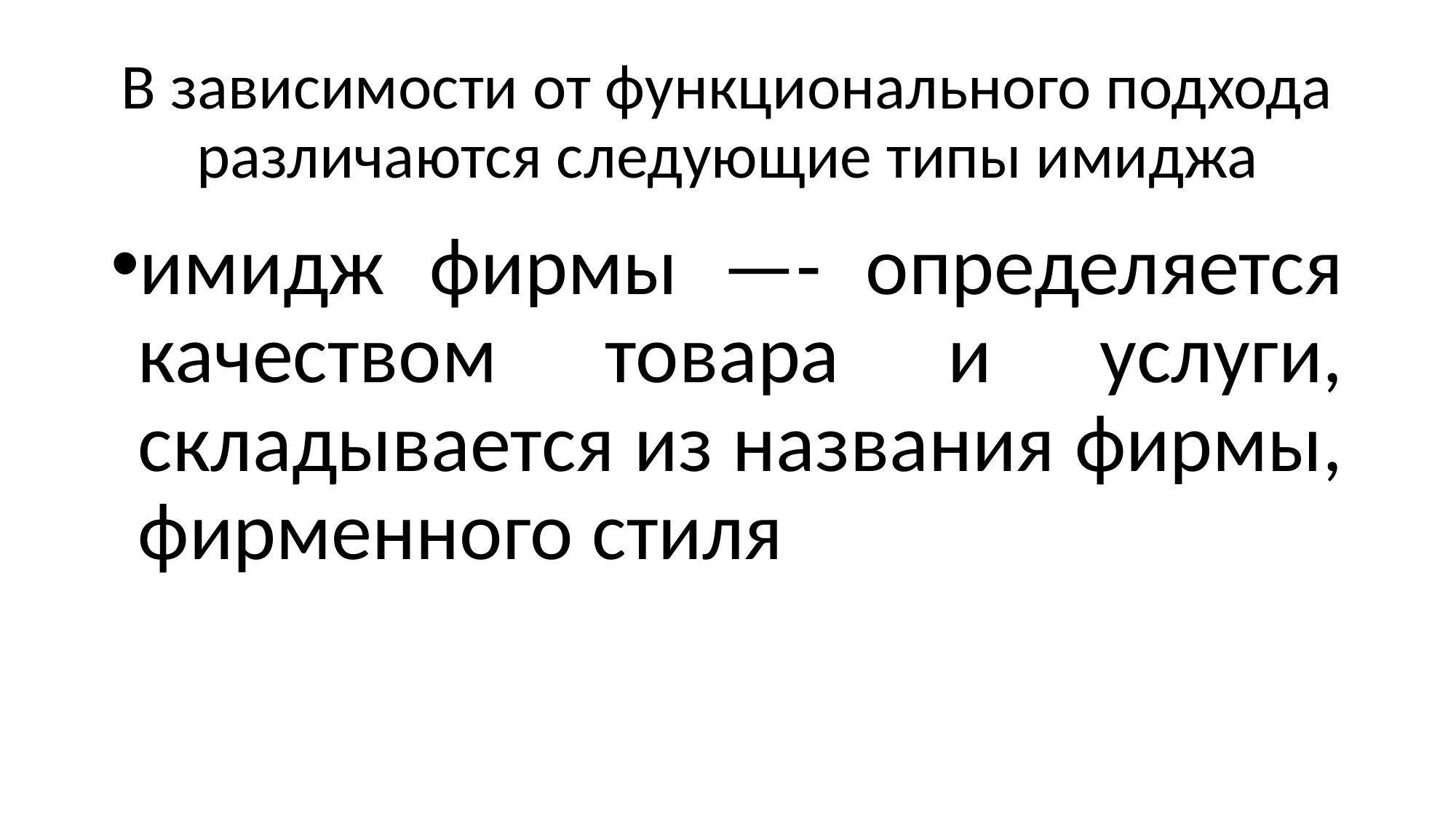

# В зависимости от функционального подхода различаются следующие типы имиджа
имидж фирмы —- определяется качеством товара и услуги, складывается из названия фирмы, фирменного стиля